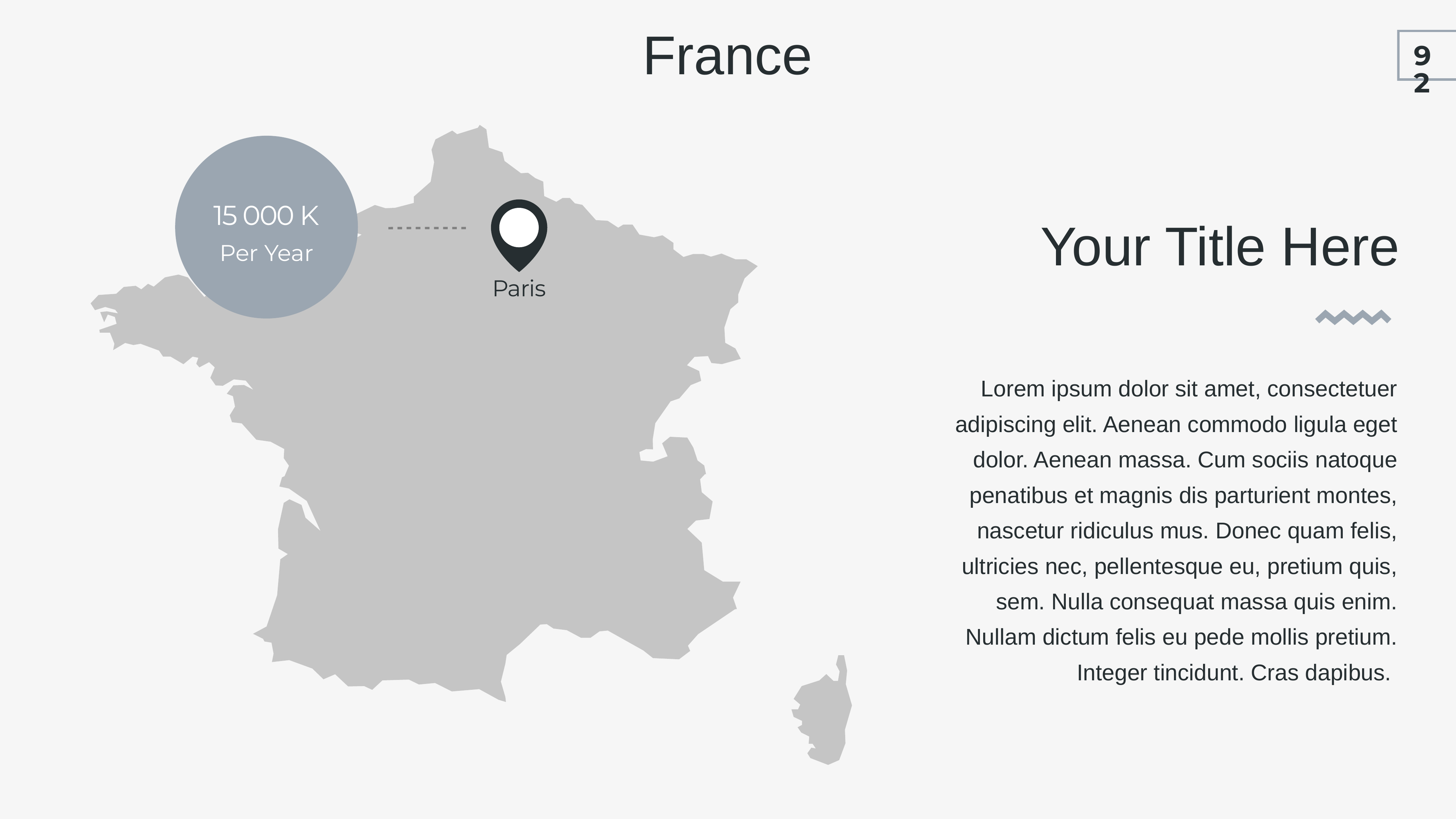

France
92

15 000 K

Your Title Here

Per Year
Paris

Lorem ipsum dolor sit amet, consectetuer adipiscing elit. Aenean commodo ligula eget dolor. Aenean massa. Cum sociis natoque penatibus et magnis dis parturient montes, nascetur ridiculus mus. Donec quam felis, ultricies nec, pellentesque eu, pretium quis, sem. Nulla consequat massa quis enim. Nullam dictum felis eu pede mollis pretium. Integer tincidunt. Cras dapibus.